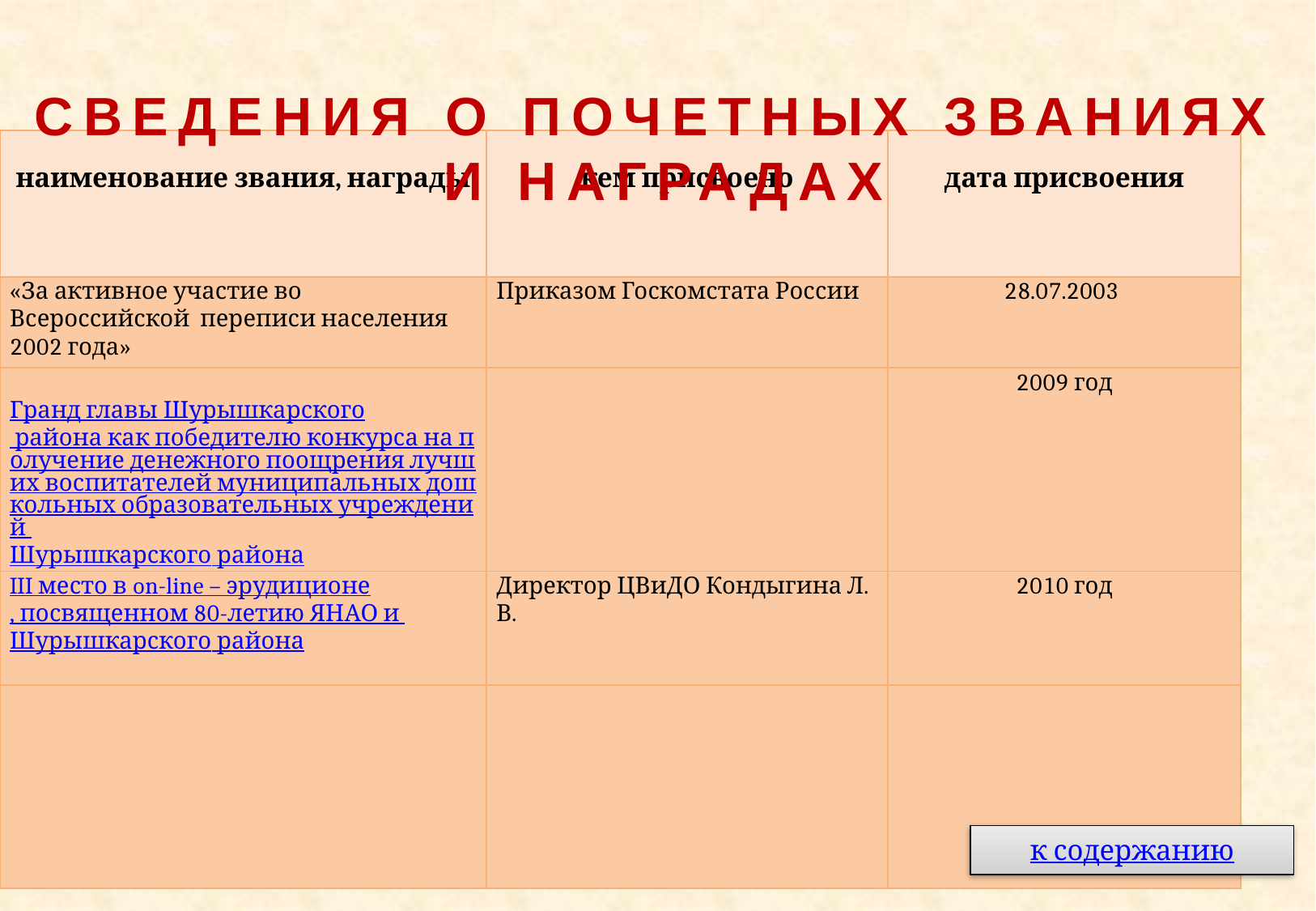

сведения о почетных званиях
и наградах
| наименование звания, награды | кем присвоено | дата присвоения |
| --- | --- | --- |
| «За активное участие во Всероссийской переписи населения 2002 года» | Приказом Госкомстата России | 28.07.2003 |
| Гранд главы Шурышкарского района как победителю конкурса на получение денежного поощрения лучших воспитателей муниципальных дошкольных образовательных учреждений Шурышкарского района |  | 2009 год |
| III место в on-line – эрудиционе, посвященном 80-летию ЯНАО и Шурышкарского района | Директор ЦВиДО Кондыгина Л. В. | 2010 год |
|  |  |  |
к содержанию